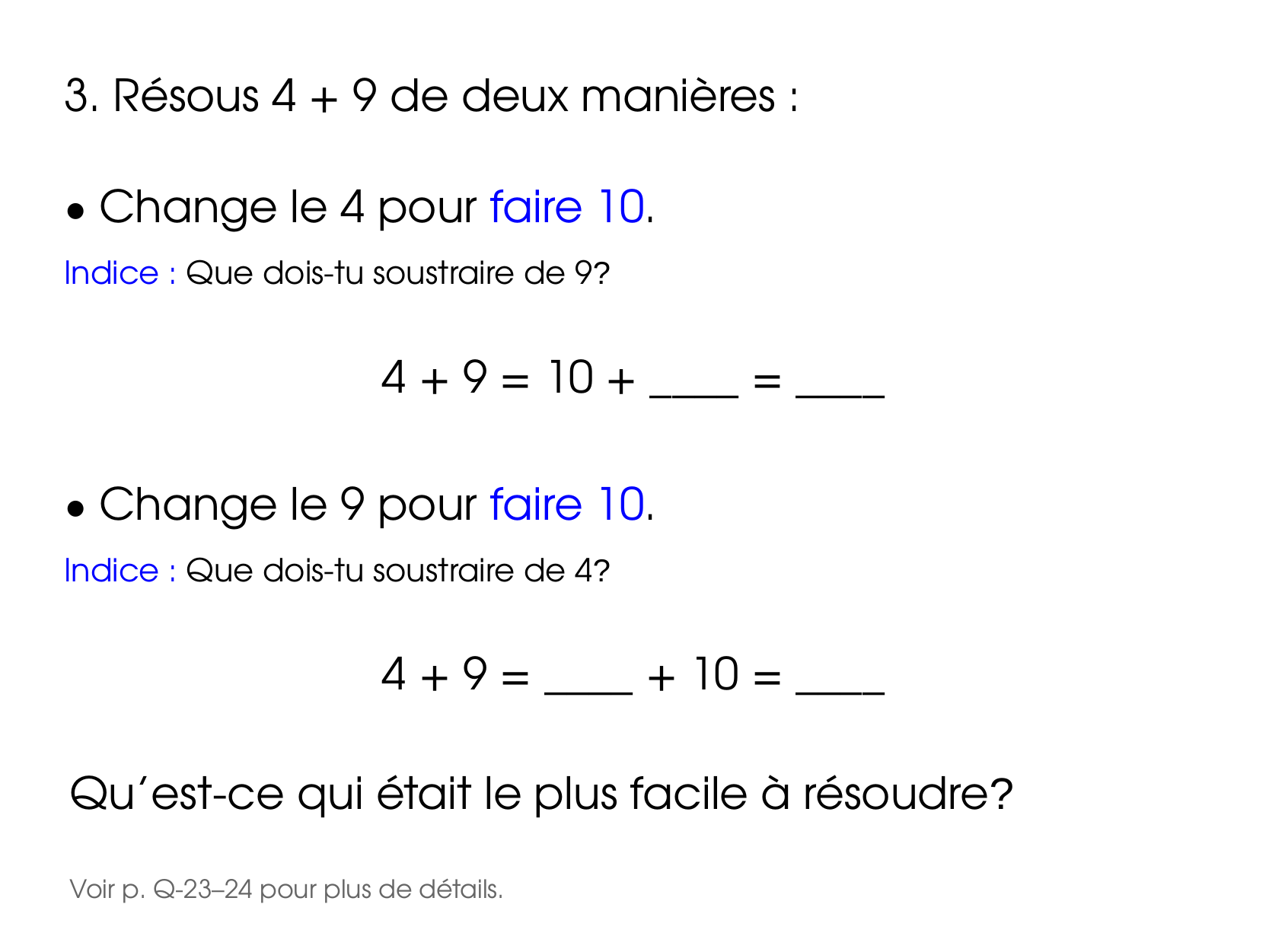

3. Résous 4 + 9 de deux manières :
• Change le 4 pour faire 10.
Indice : Que dois-tu soustraire de 9?
4 + 9 = 10 + ____ = ____
• Change le 9 pour faire 10.
Indice : Que dois-tu soustraire de 4?
4 + 9 = ____ + 10 = ____
Qu’est-ce qui était le plus facile à résoudre?
Voir p. Q-23–24 pour plus de détails.